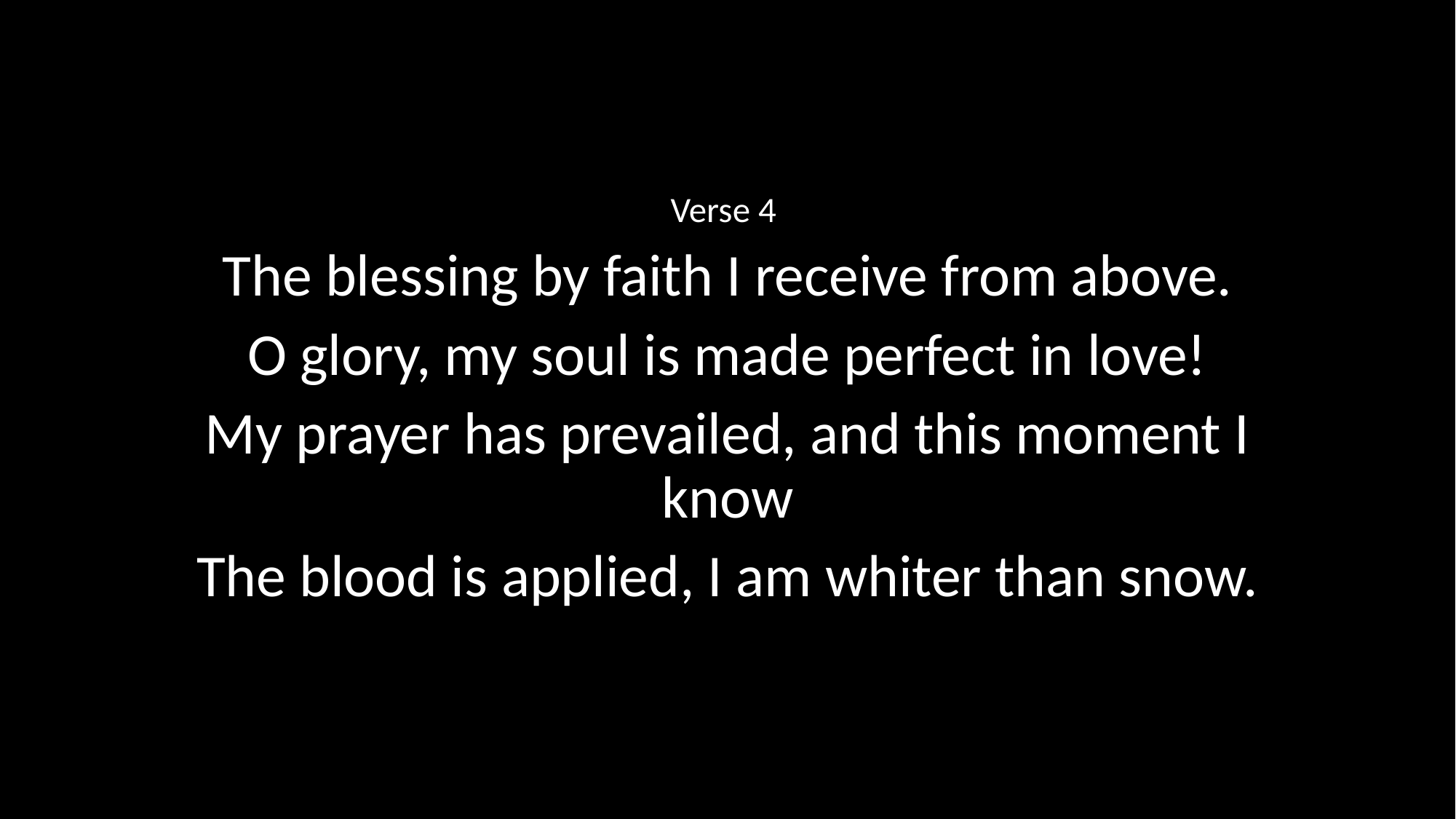

Verse 4
The blessing by faith I receive from above.
O glory, my soul is made perfect in love!
My prayer has prevailed, and this moment I know
The blood is applied, I am whiter than snow.